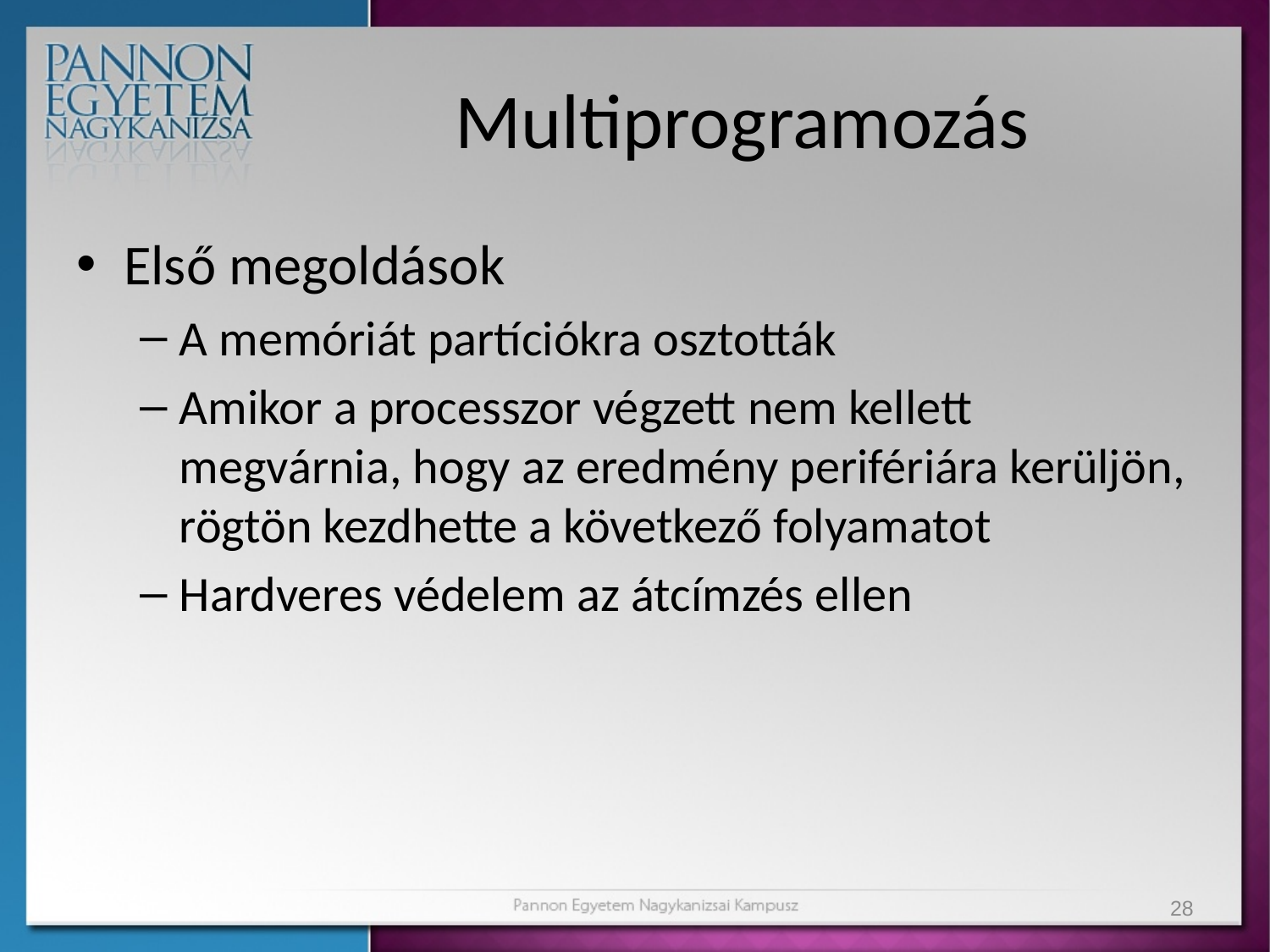

# Multiprogramozás
Első megoldások
A memóriát partíciókra osztották
Amikor a processzor végzett nem kellett megvárnia, hogy az eredmény perifériára kerüljön, rögtön kezdhette a következő folyamatot
Hardveres védelem az átcímzés ellen
28